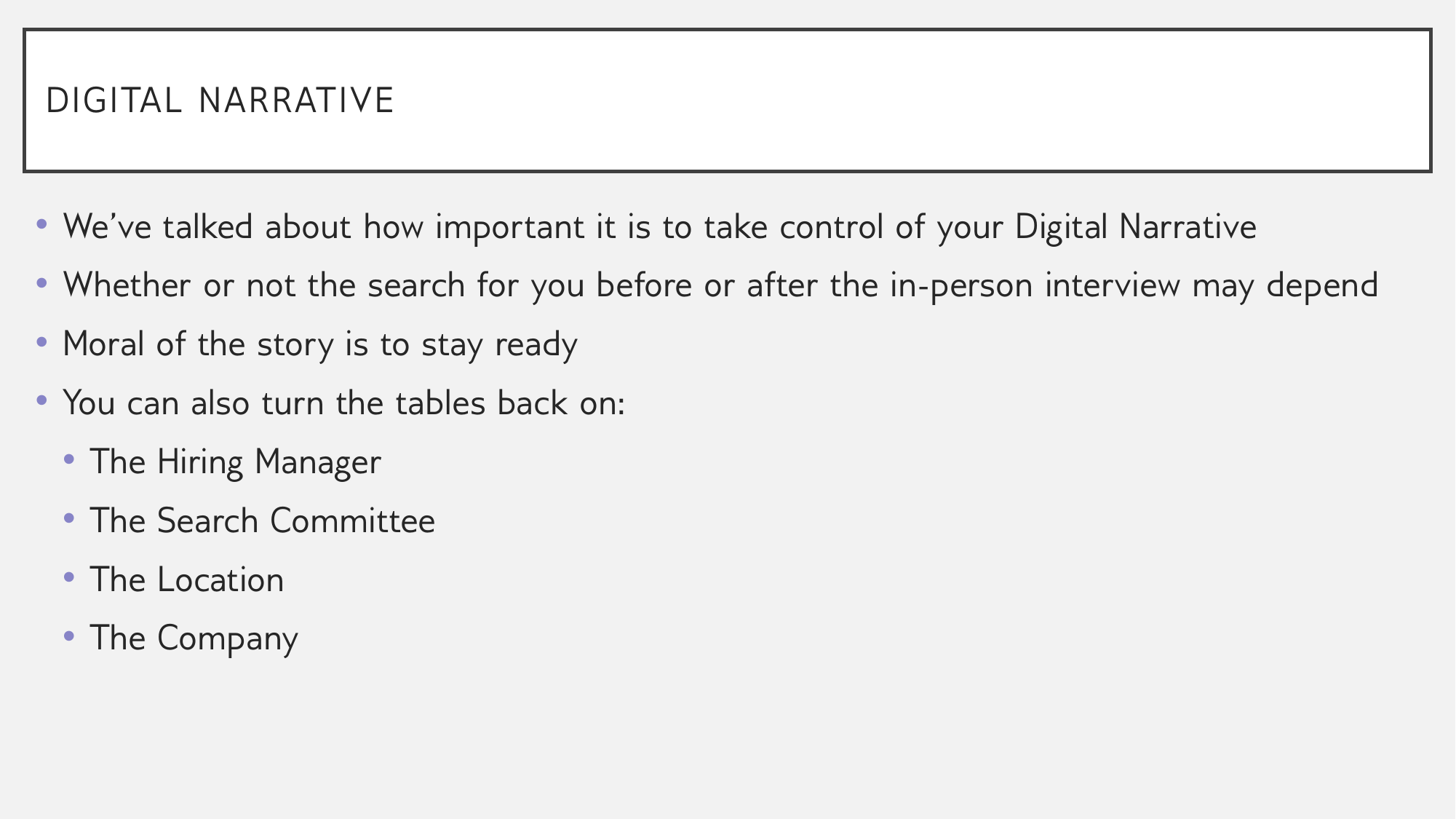

# Digital Narrative
We’ve talked about how important it is to take control of your Digital Narrative
Whether or not the search for you before or after the in-person interview may depend
Moral of the story is to stay ready
You can also turn the tables back on:
The Hiring Manager
The Search Committee
The Location
The Company